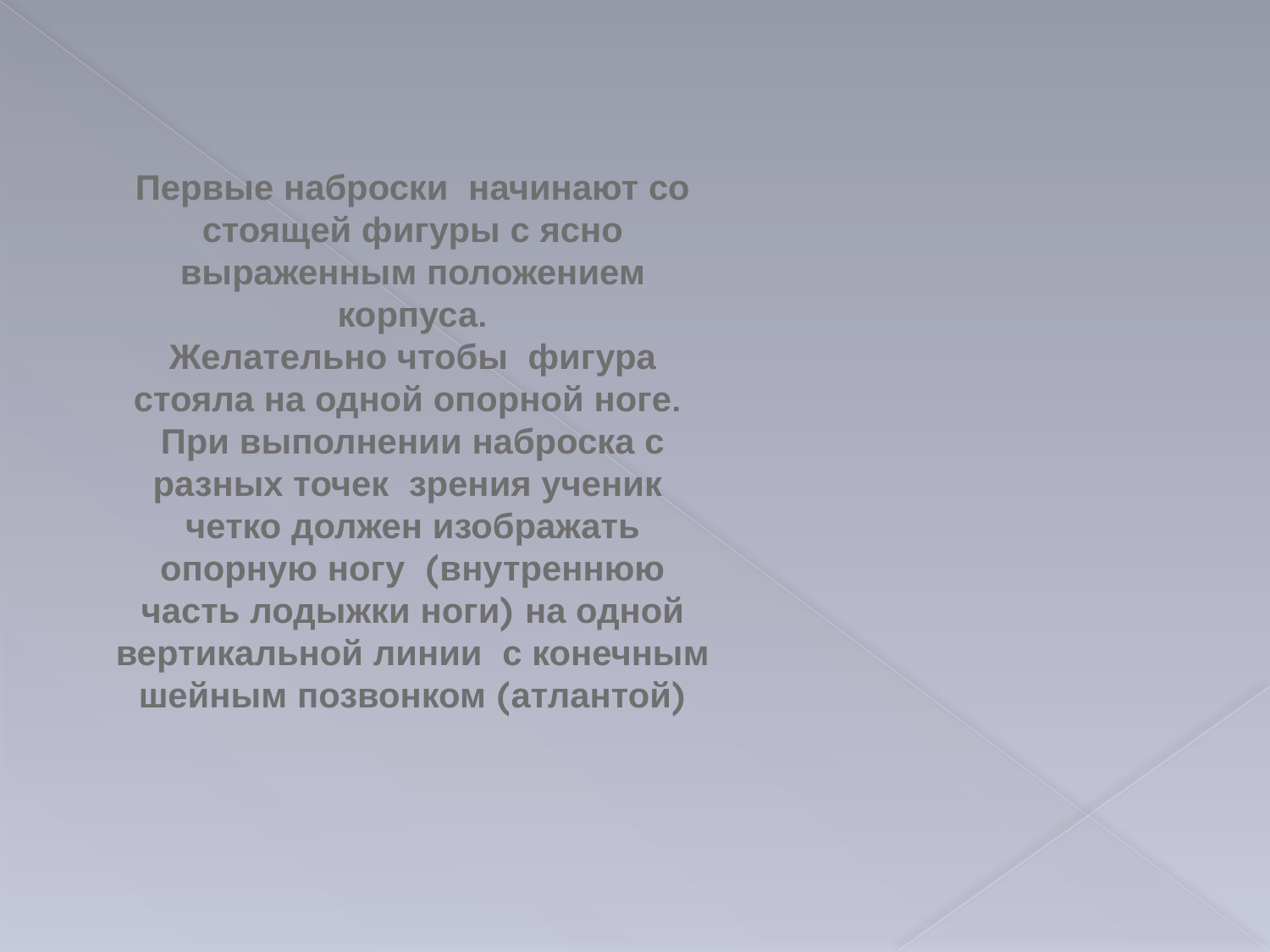

Первые наброски  начинают со стоящей фигуры с ясно выраженным положением корпуса.
Желательно чтобы  фигура стояла на одной опорной ноге.  При выполнении наброска с разных точек  зрения ученик  четко должен изображать опорную ногу  (внутреннюю часть лодыжки ноги) на одной вертикальной линии  с конечным шейным позвонком (атлантой)